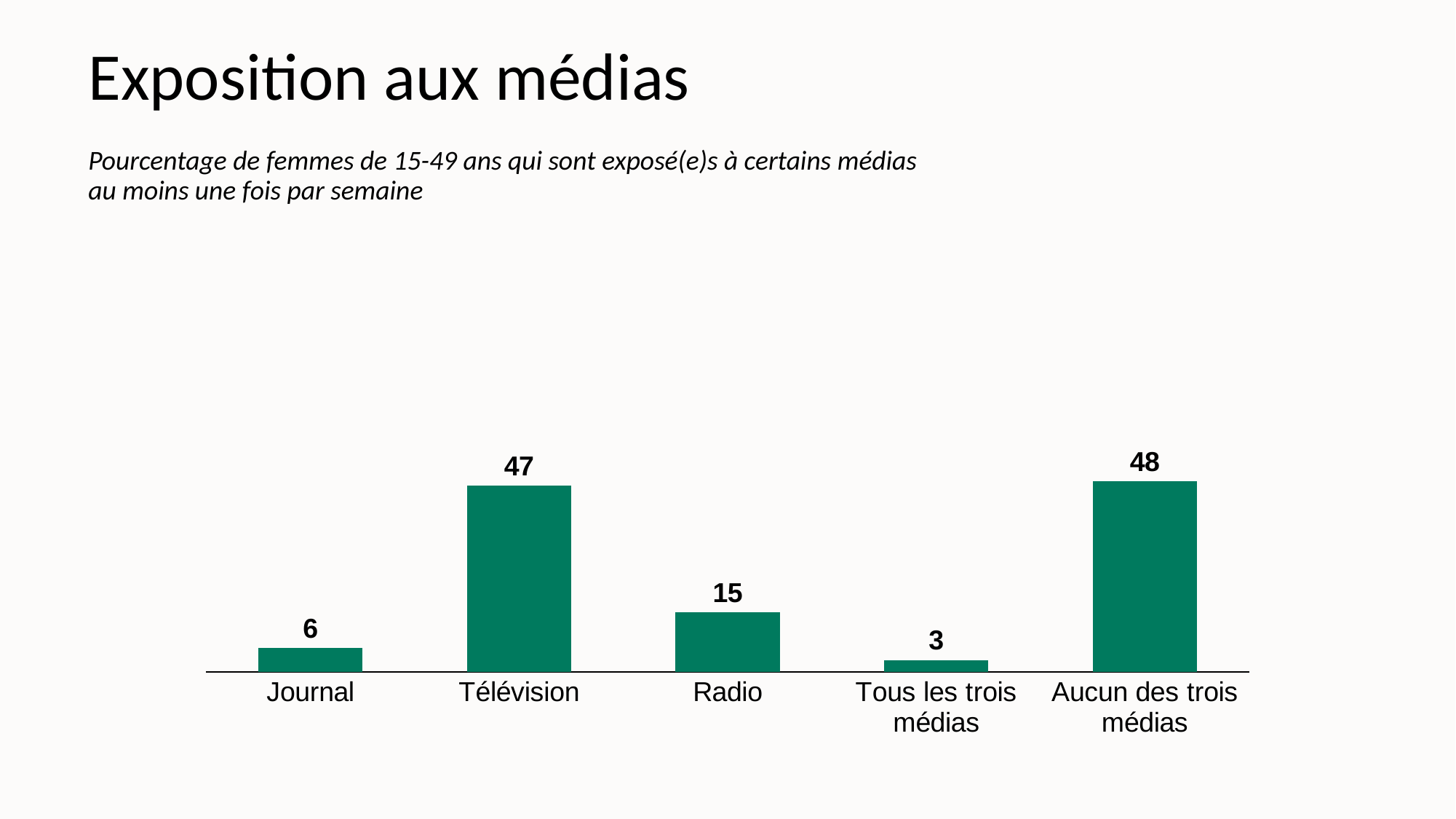

# Exposition aux médias
Pourcentage de femmes de 15-49 ans qui sont exposé(e)s à certains médias
au moins une fois par semaine

### Chart

| Category | Women |
|---|---|
| Journal | 6.0 |
| Télévision | 47.0 |
| Radio | 15.0 |
| Tous les trois médias | 3.0 |
| Aucun des trois médias | 48.0 |